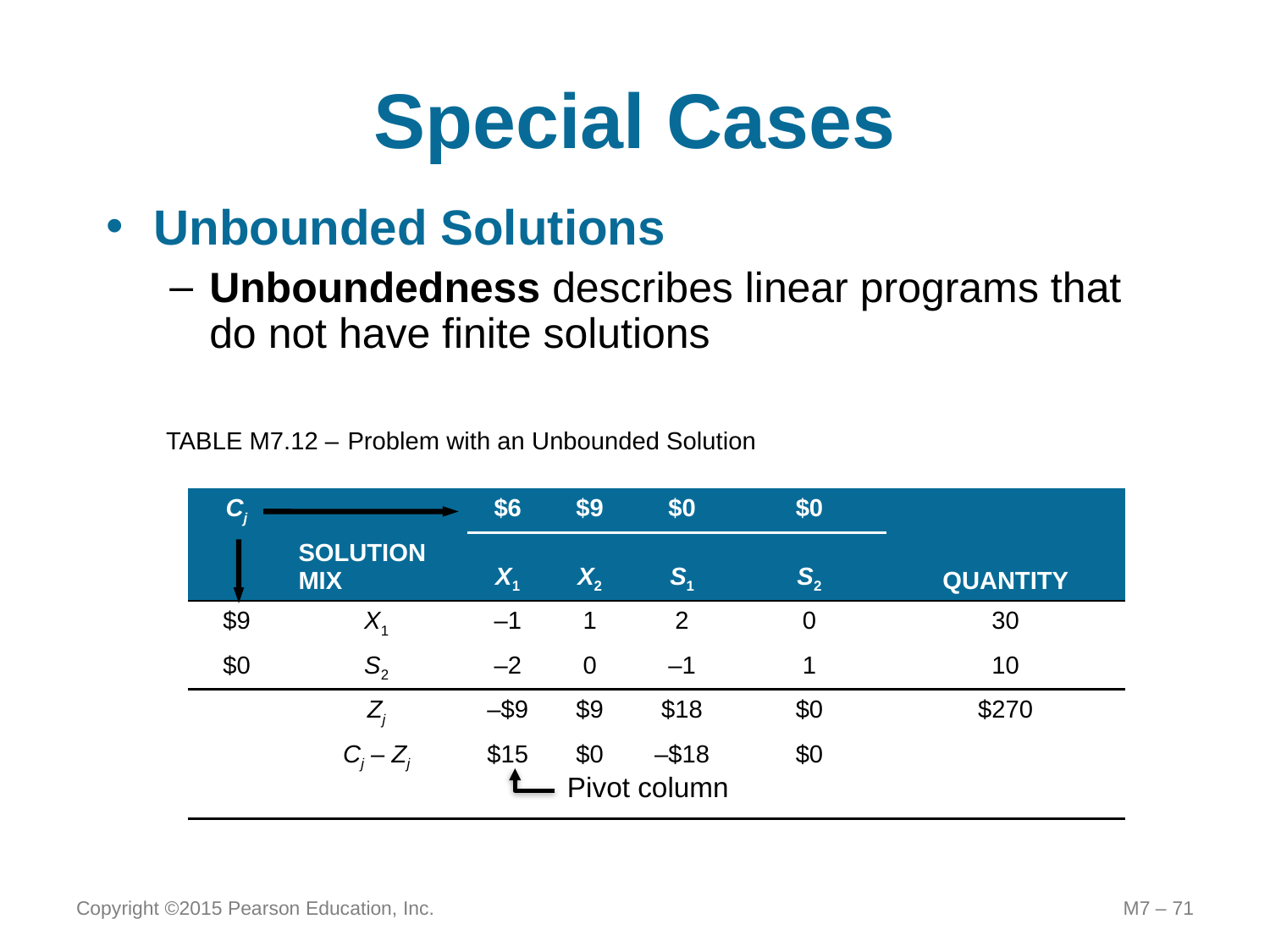

# Special Cases
Unbounded Solutions
Unboundedness describes linear programs that do not have finite solutions
TABLE M7.12 –	 Problem with an Unbounded Solution
| Cj |  | $6 | $9 | $0 | $0 |  |
| --- | --- | --- | --- | --- | --- | --- |
|  | SOLUTION MIX | X1 | X2 | S1 | S2 | QUANTITY |
| $9 | X1 | –1 | 1 | 2 | 0 | 30 |
| $0 | S2 | –2 | 0 | –1 | 1 | 10 |
|  | Zj | –$9 | $9 | $18 | $0 | $270 |
|  | Cj – Zj | $15 | $0 | –$18 | $0 |  |
|  |  |  |  |  |  |  |

Pivot column

Copyright ©2015 Pearson Education, Inc.
M7 – 71